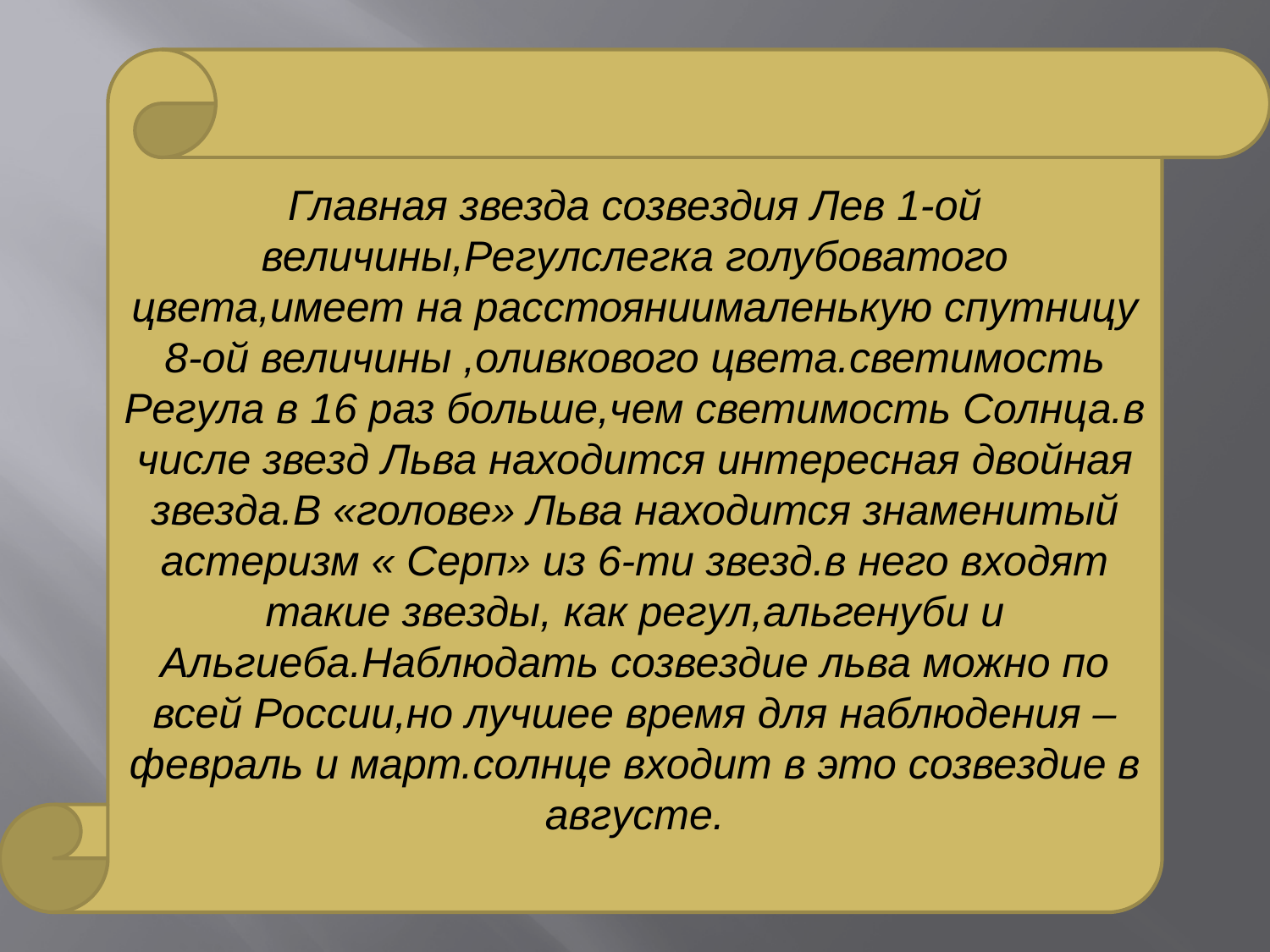

Главная звезда созвездия Лев 1-ой величины,Регулслегка голубоватого цвета,имеет на расстояниималенькую спутницу 8-ой величины ,оливкового цвета.светимость Регула в 16 раз больше,чем светимость Солнца.в числе звезд Льва находится интересная двойная звезда.В «голове» Льва находится знаменитый астеризм « Серп» из 6-ти звезд.в него входят такие звезды, как регул,альгенуби и Альгиеба.Наблюдать созвездие льва можно по всей России,но лучшее время для наблюдения –февраль и март.солнце входит в это созвездие в августе.